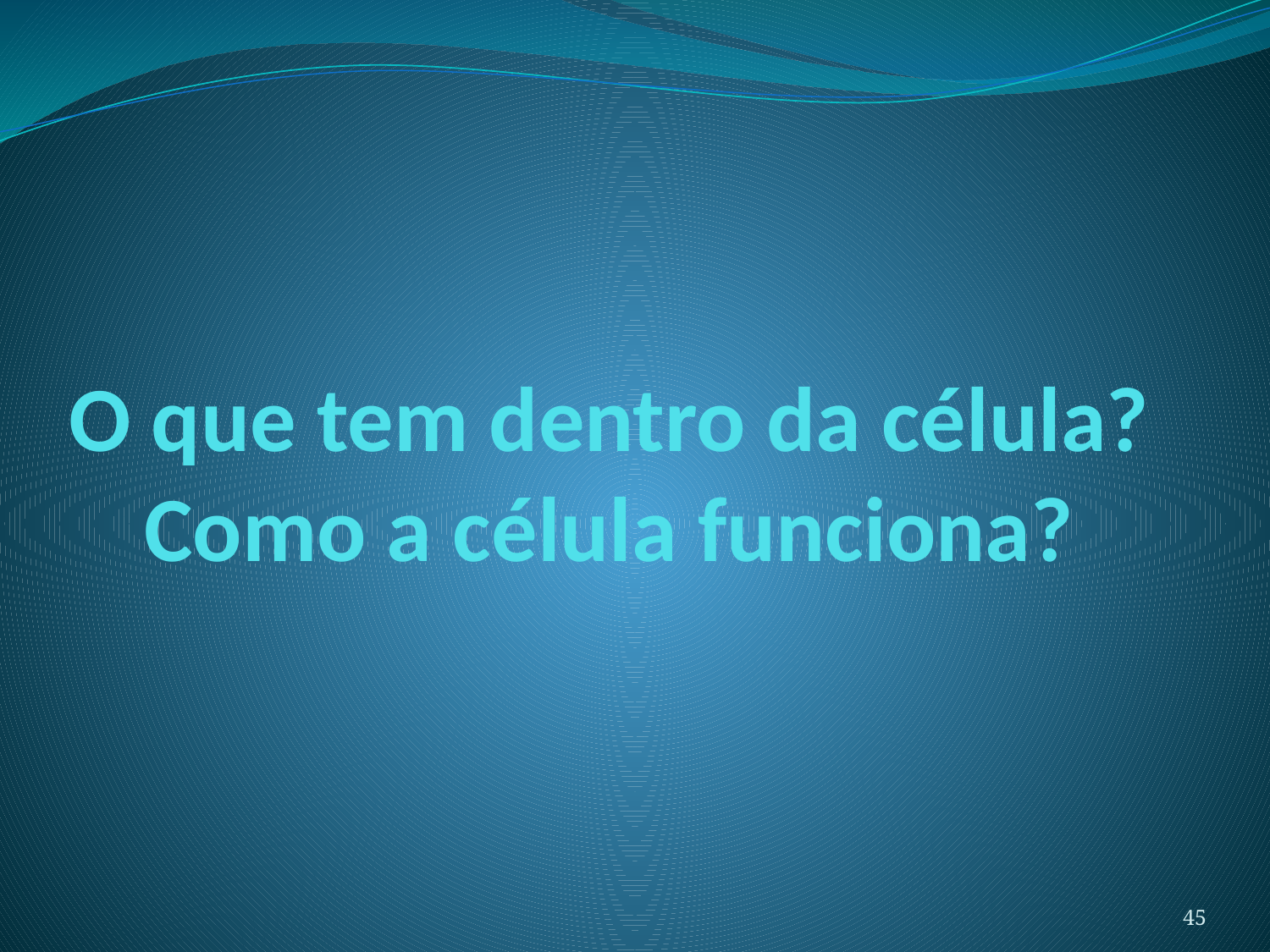

# O que tem dentro da célula? Como a célula funciona?
45